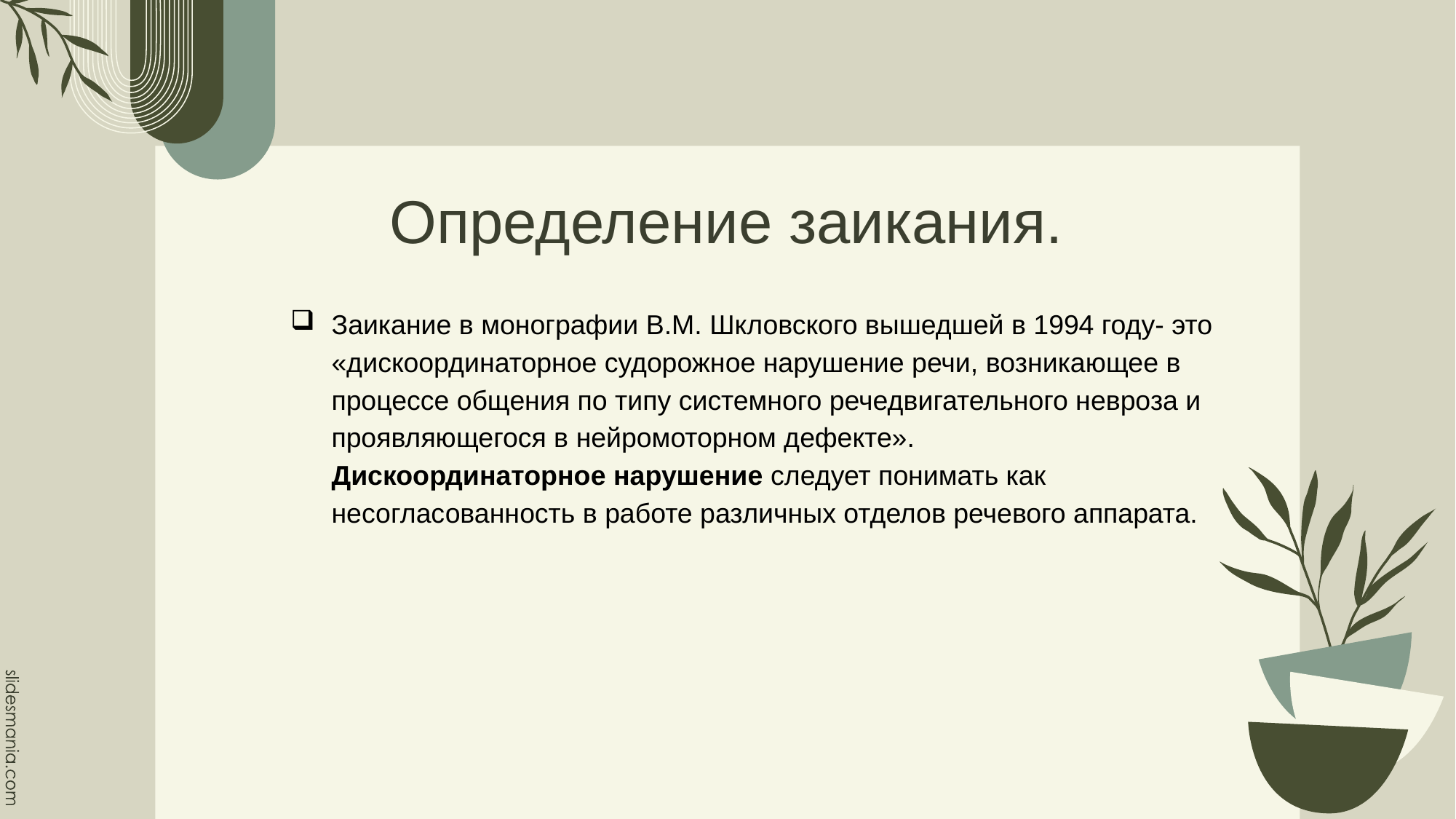

# Определение заикания.
Заикание в монографии В.М. Шкловского вышедшей в 1994 году- это «дискоординаторное судорожное нарушение речи, возникающее в процессе общения по типу системного речедвигательного невроза и проявляющегося в нейромоторном дефекте».
Дискоординаторное нарушение следует понимать как несогласованность в работе различных отделов речевого аппарата.